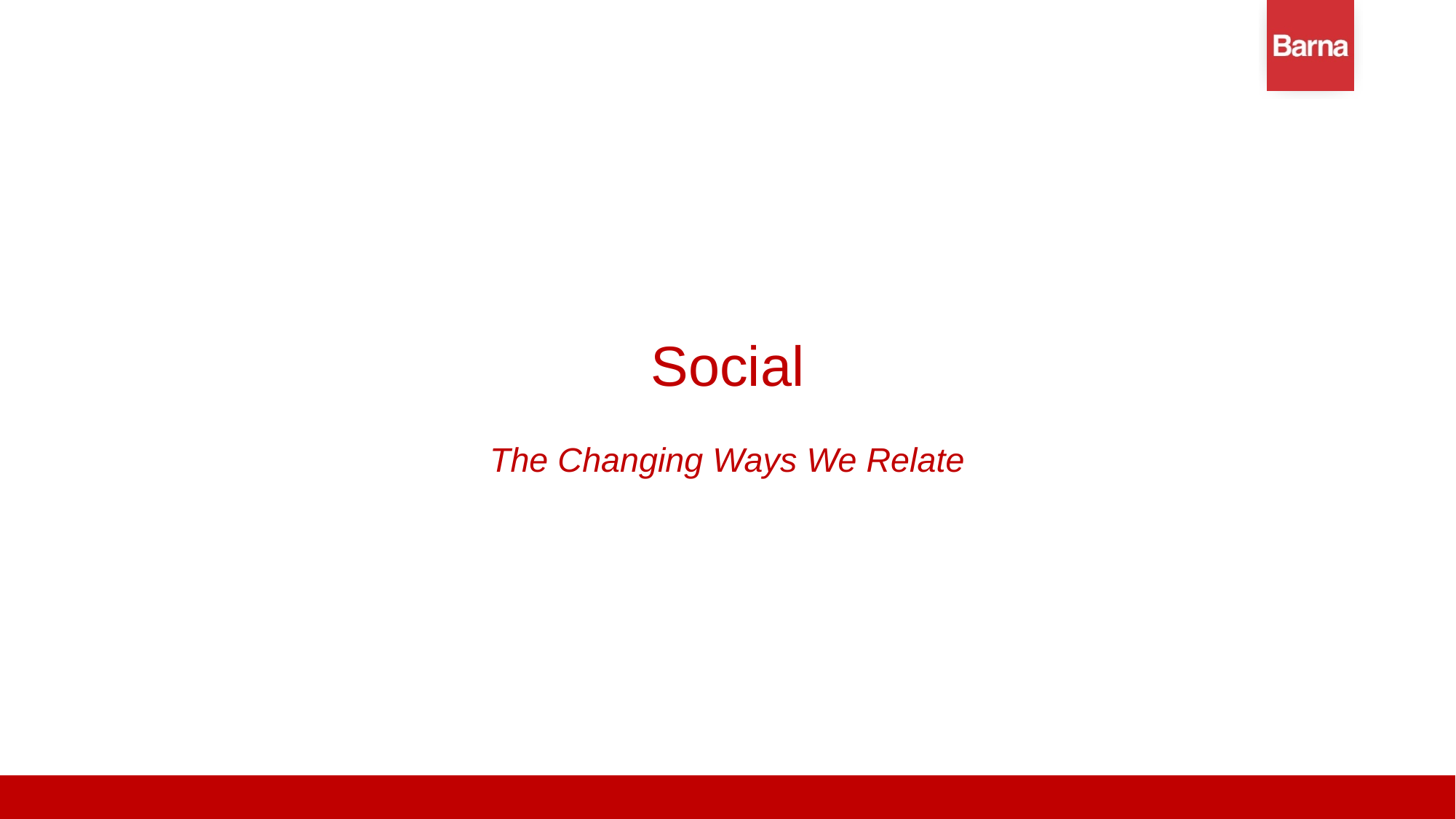

# Social The Changing Ways We Relate